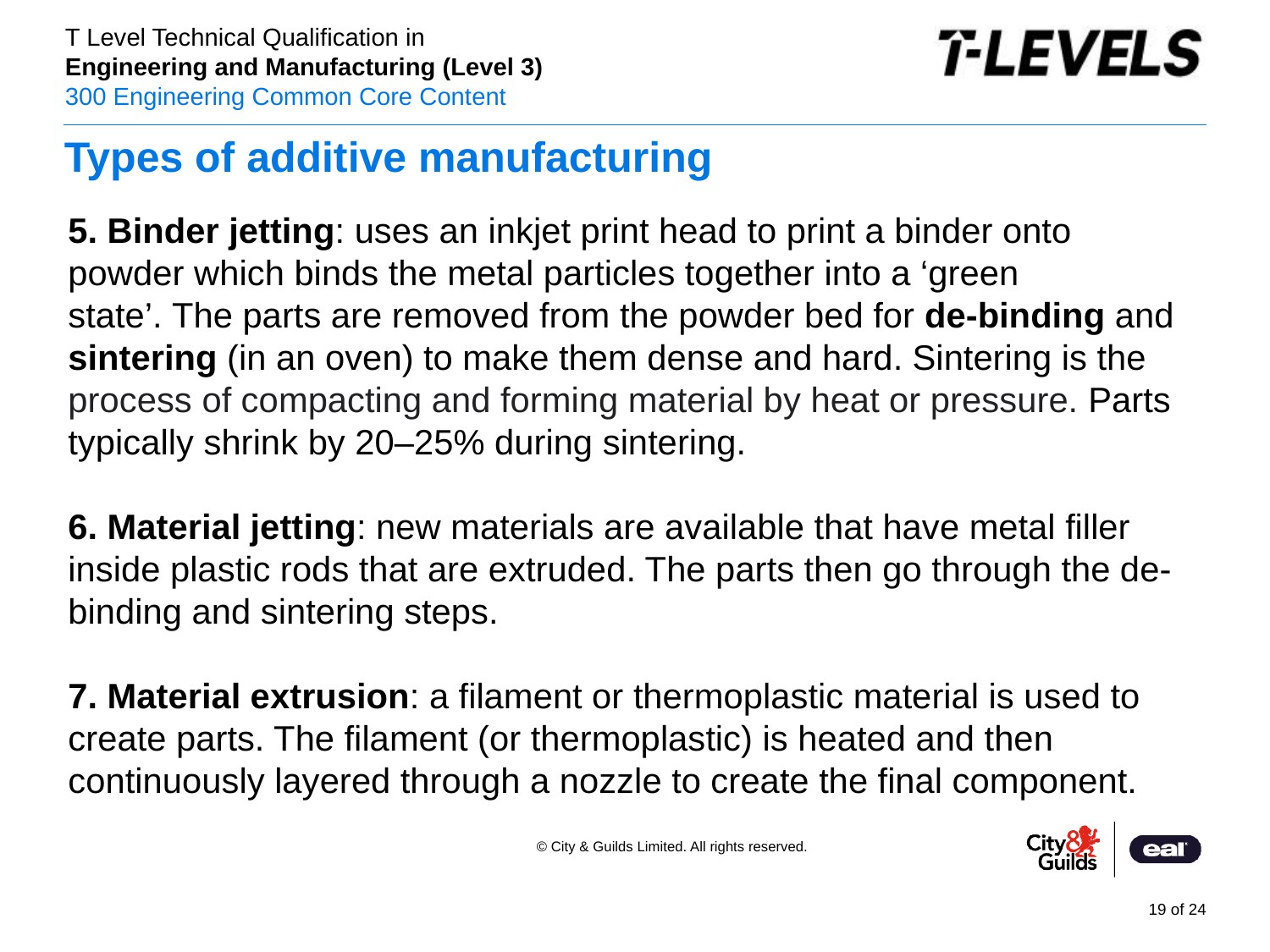

Types of additive manufacturing
5. Binder jetting: uses an inkjet print head to print a binder onto powder which binds the metal particles together into a ‘green state’. The parts are removed from the powder bed for de-binding and sintering (in an oven) to make them dense and hard. Sintering is the process of compacting and forming material by heat or pressure. Parts typically shrink by 20–25% during sintering.

6. Material jetting: new materials are available that have metal filler inside plastic rods that are extruded. The parts then go through the de-binding and sintering steps.

7. Material extrusion: a filament or thermoplastic material is used to create parts. The filament (or thermoplastic) is heated and then continuously layered through a nozzle to create the final component.